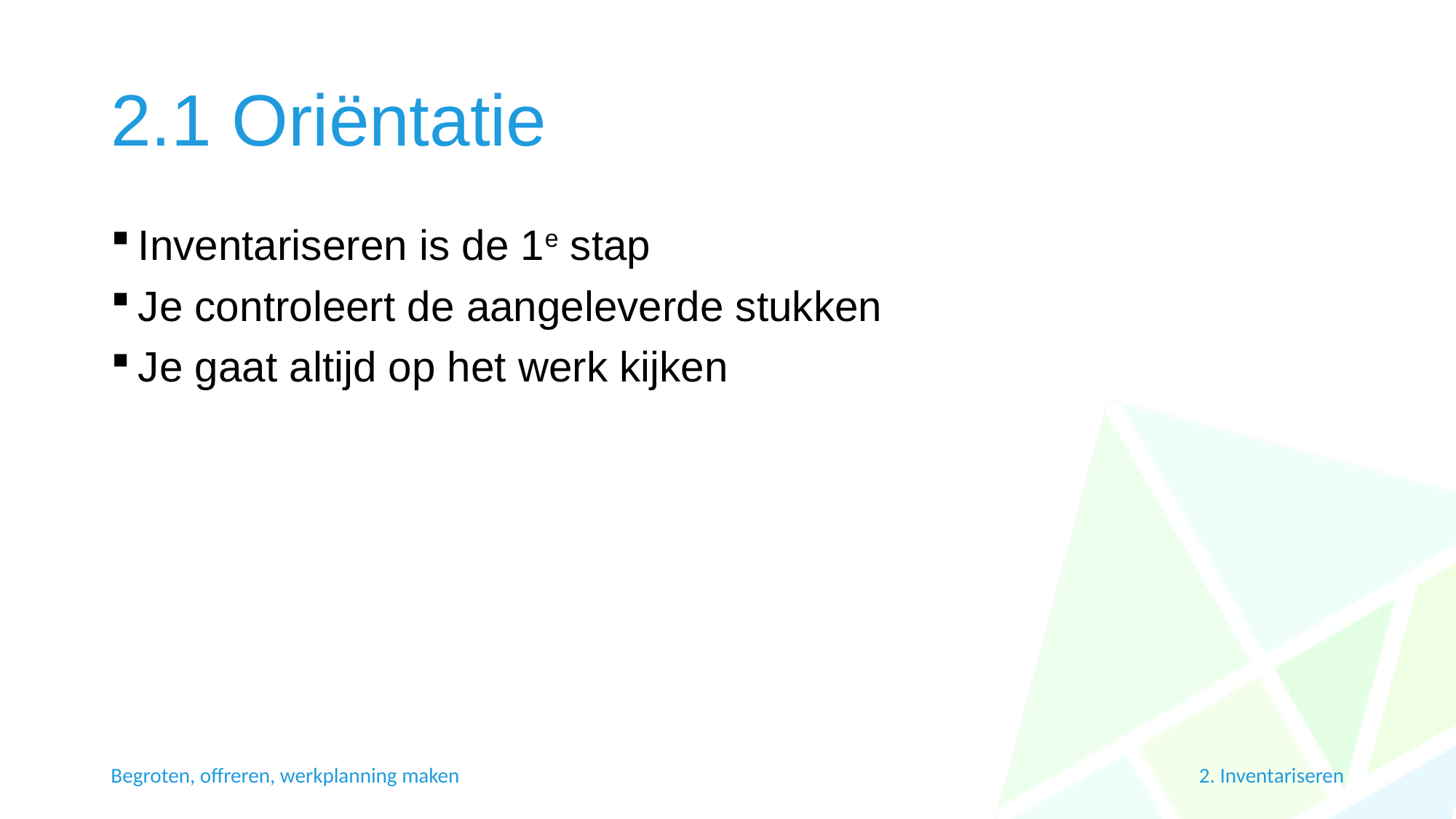

# 2.1 Oriëntatie
Inventariseren is de 1e stap
Je controleert de aangeleverde stukken
Je gaat altijd op het werk kijken

2. Inventariseren
Begroten, offreren, werkplanning maken